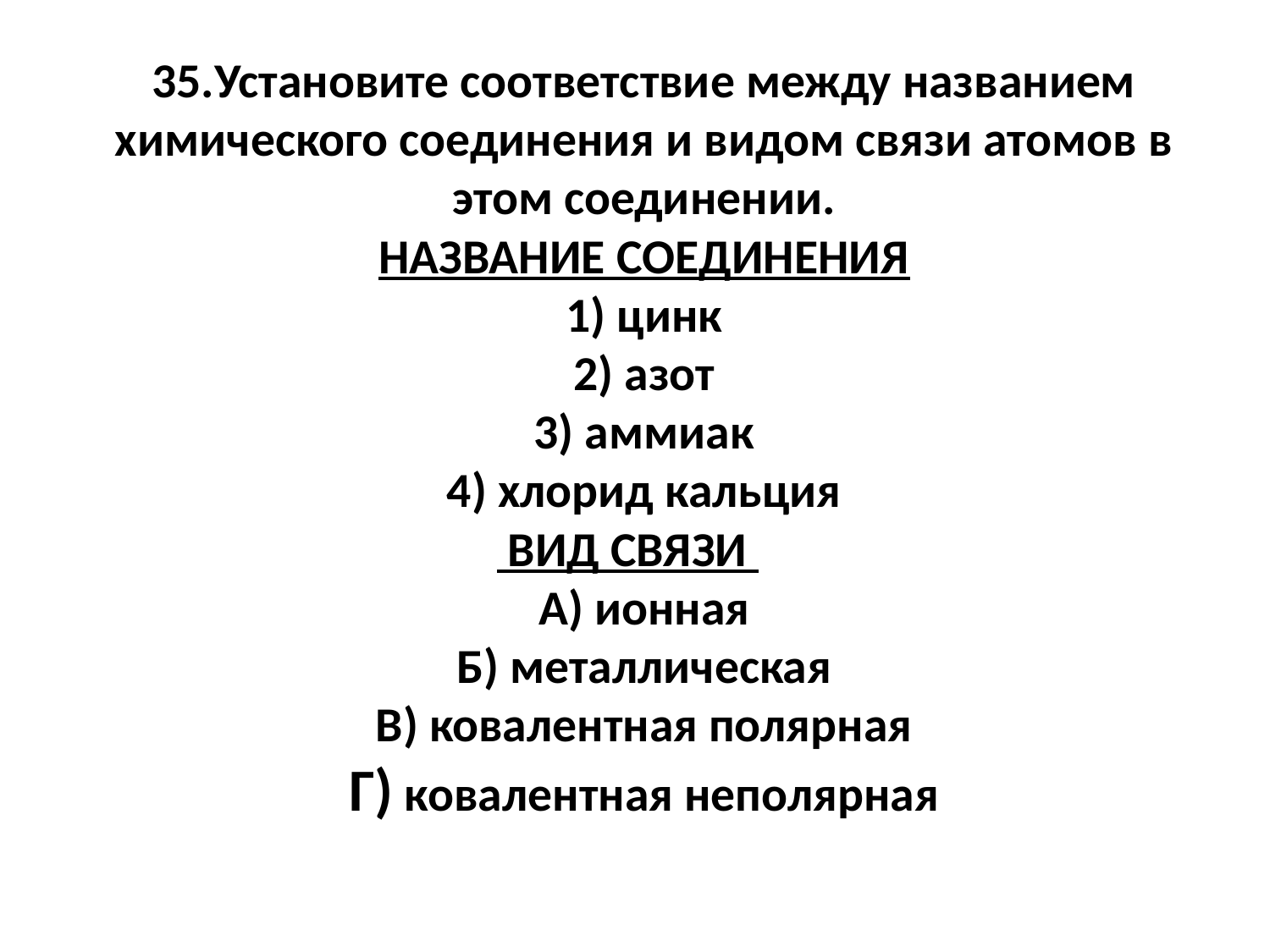

# 35.Установите соответствие между названием химического соединения и видом связи атомов в этом соединении. НАЗВАНИЕ СОЕДИНЕНИЯ 1) цинк 2) азот 3) аммиак 4) хлорид кальция ВИД СВЯЗИ     А) ионная Б) металлическая В) ковалентная полярная Г) ковалентная неполярная